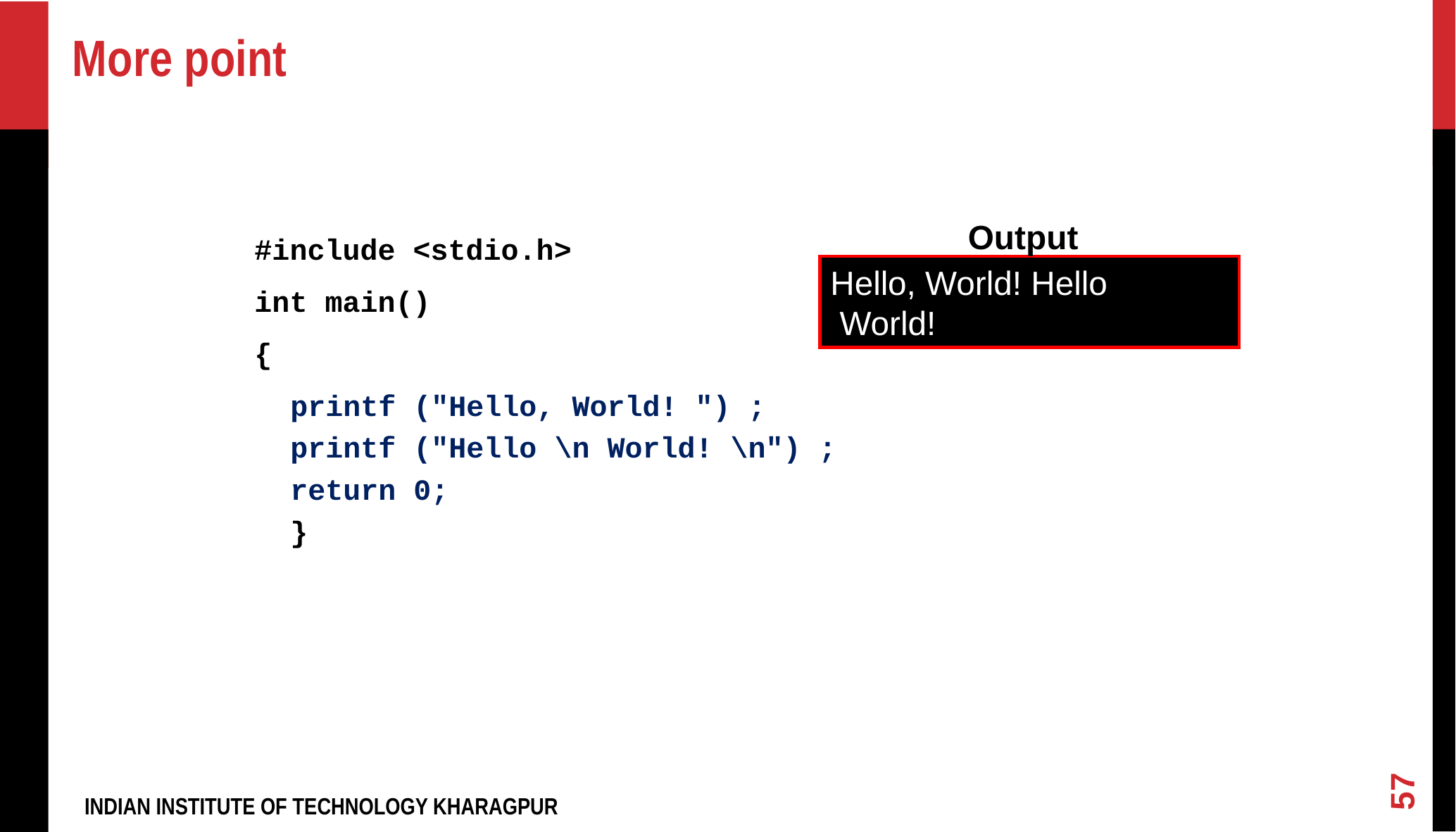

More point
Output
#include <stdio.h>
int main()
{
printf ("Hello, World! ") ;
printf ("Hello \n World! \n") ;
return 0;
}
Hello, World! Hello
 World!
57
INDIAN INSTITUTE OF TECHNOLOGY KHARAGPUR